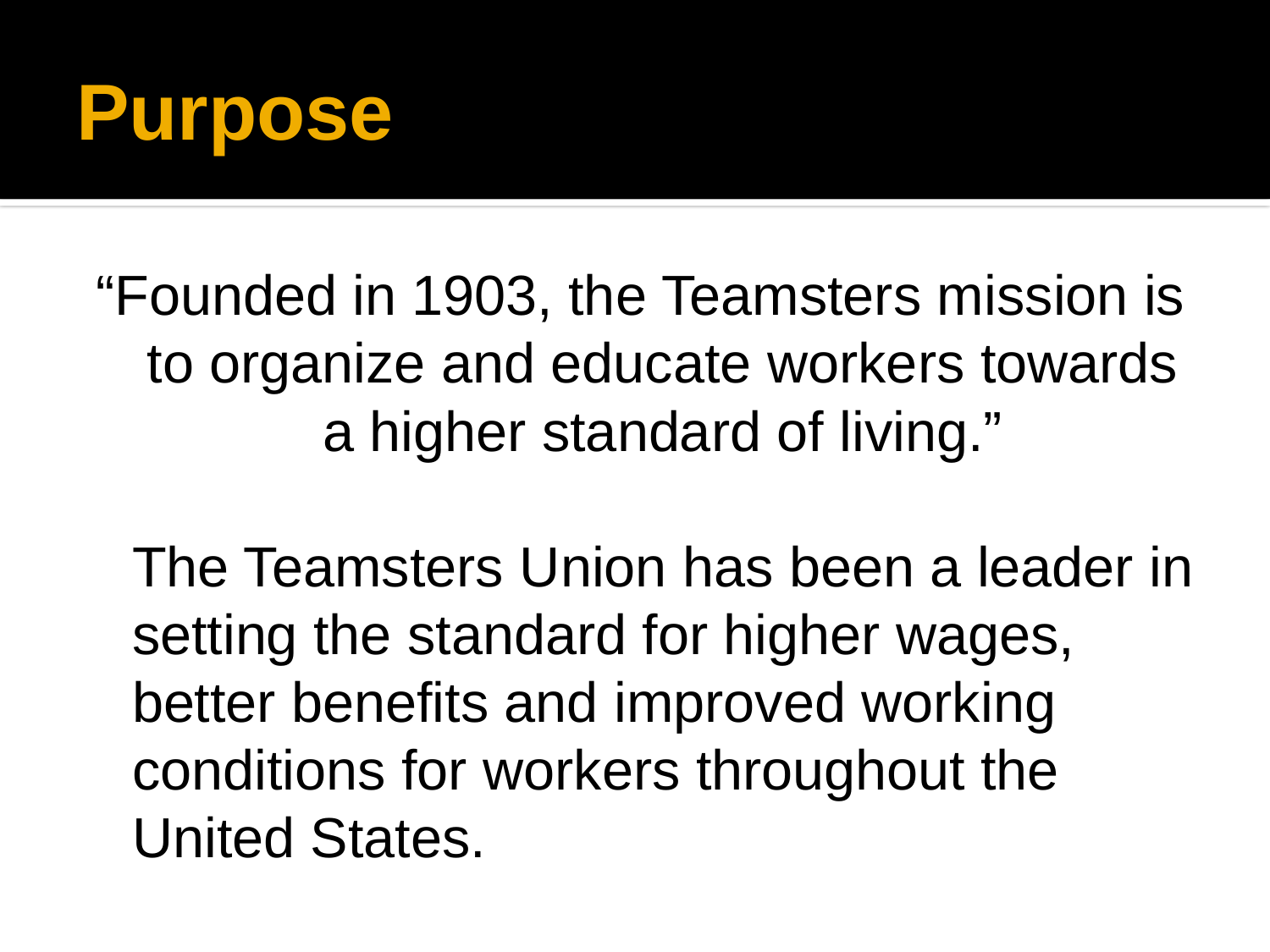

# Purpose
“Founded in 1903, the Teamsters mission is to organize and educate workers towards a higher standard of living.”

 	The Teamsters Union has been a leader in setting the standard for higher wages, better benefits and improved working conditions for workers throughout the United States.